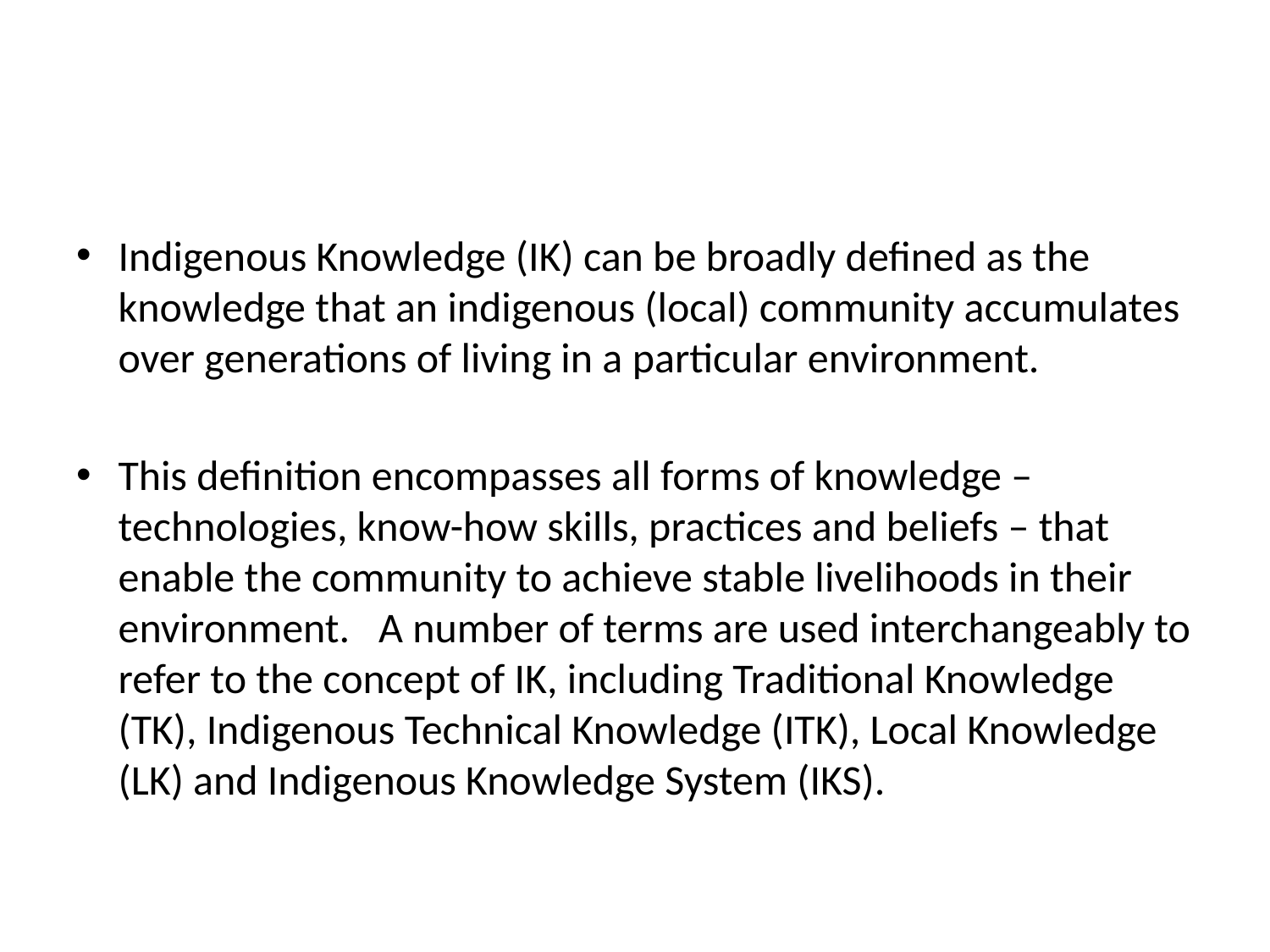

#
Indigenous Knowledge (IK) can be broadly defined as the knowledge that an indigenous (local) community accumulates over generations of living in a particular environment.

This definition encompasses all forms of knowledge – technologies, know-how skills, practices and beliefs – that enable the community to achieve stable livelihoods in their environment.   A number of terms are used interchangeably to refer to the concept of IK, including Traditional Knowledge (TK), Indigenous Technical Knowledge (ITK), Local Knowledge (LK) and Indigenous Knowledge System (IKS).